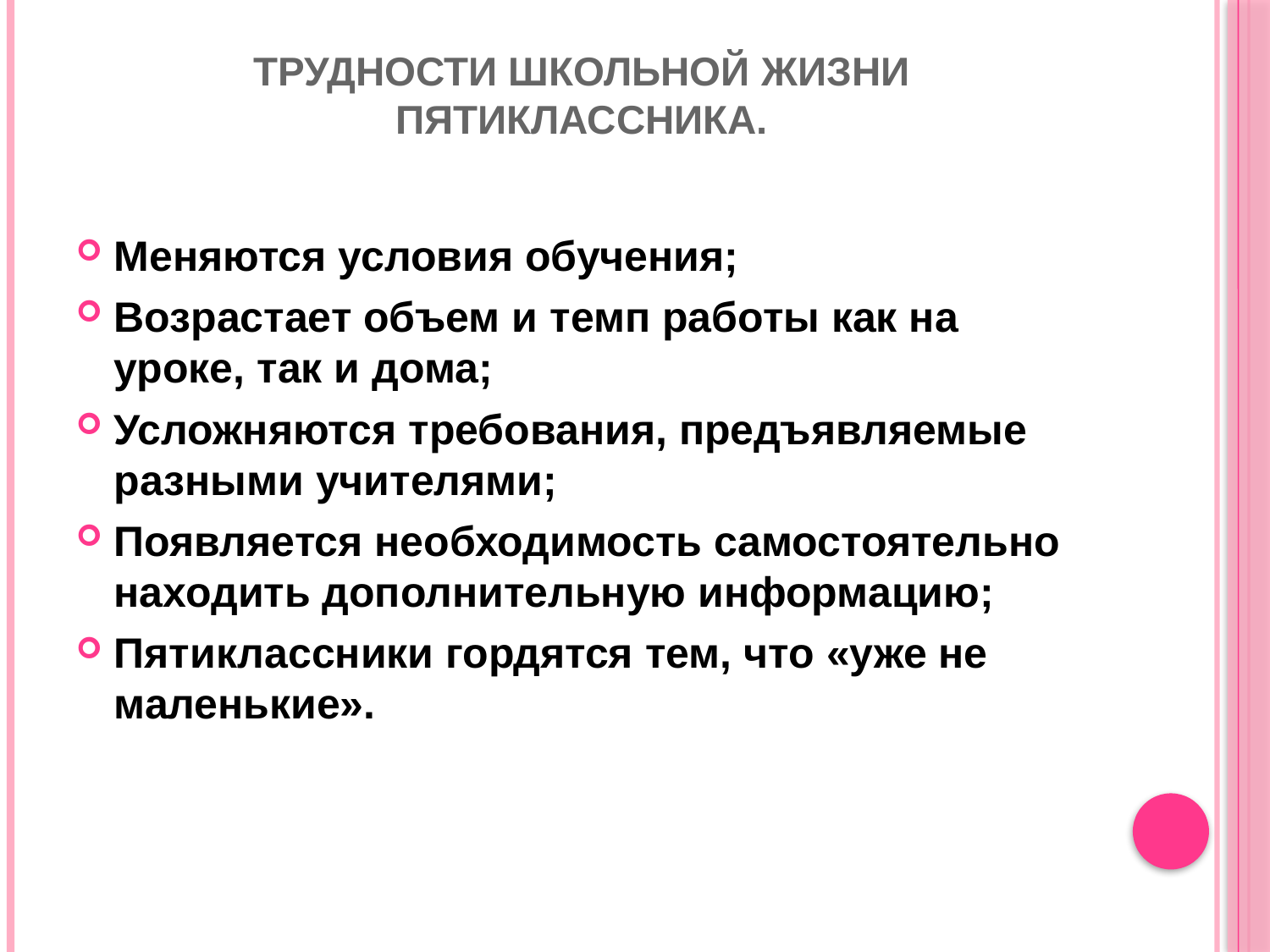

# Трудности школьной жизни пятиклассника.
Меняются условия обучения;
Возрастает объем и темп работы как на уроке, так и дома;
Усложняются требования, предъявляемые разными учителями;
Появляется необходимость самостоятельно находить дополнительную информацию;
Пятиклассники гордятся тем, что «уже не маленькие».